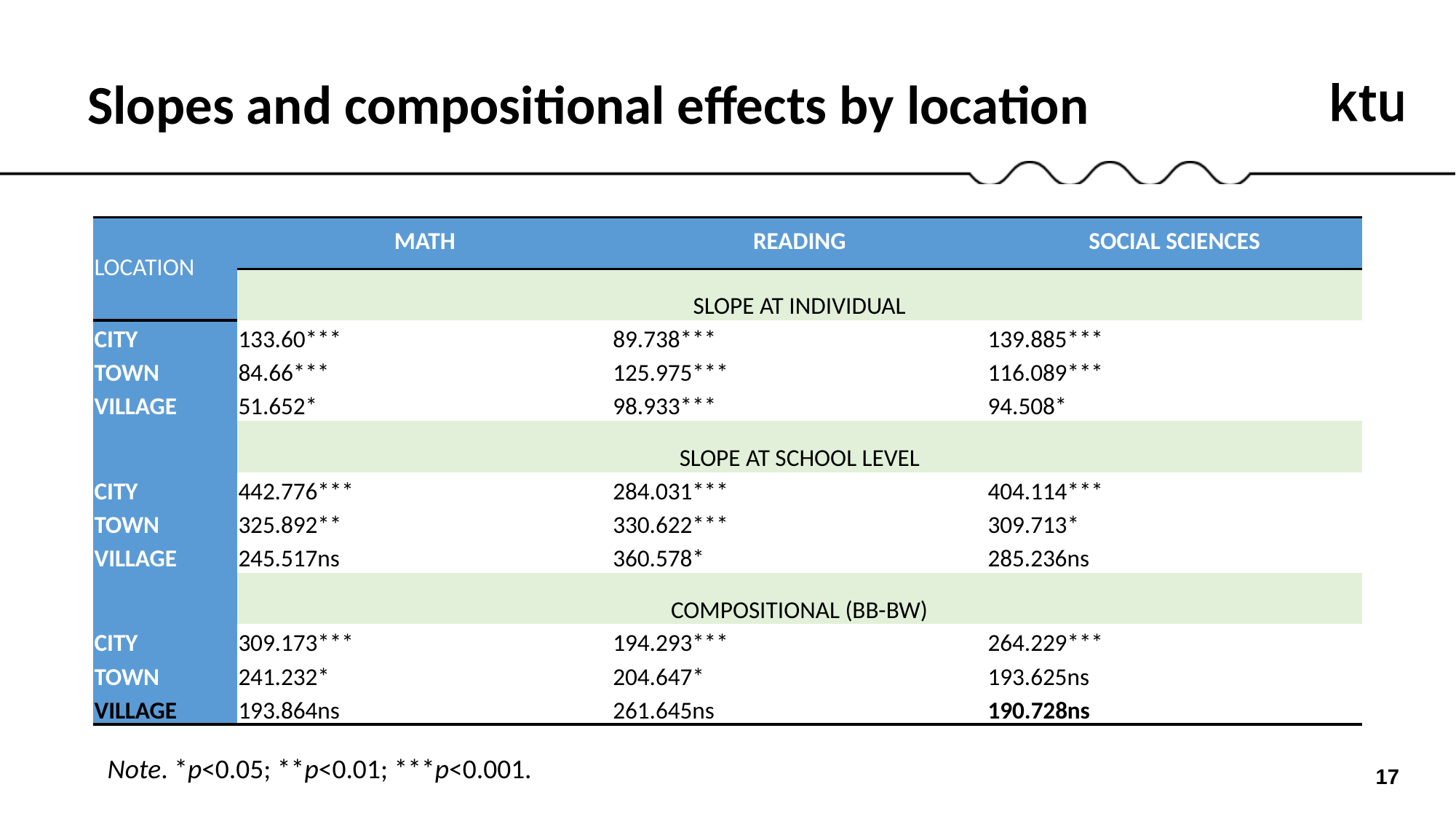

Slopes and compositional effects by location
| LOCATION | MATH | READING | SOCIAL SCIENCES |
| --- | --- | --- | --- |
|  | SLOPE AT INDIVIDUAL |  |  |
| CITY | 133.60\*\*\* | 89.738\*\*\* | 139.885\*\*\* |
| TOWN | 84.66\*\*\* | 125.975\*\*\* | 116.089\*\*\* |
| VILLAGE | 51.652\* | 98.933\*\*\* | 94.508\* |
|  | SLOPE AT SCHOOL LEVEL |  |  |
| CITY | 442.776\*\*\* | 284.031\*\*\* | 404.114\*\*\* |
| TOWN | 325.892\*\* | 330.622\*\*\* | 309.713\* |
| VILLAGE | 245.517ns | 360.578\* | 285.236ns |
|  | COMPOSITIONAL (BB-BW) |  |  |
| CITY | 309.173\*\*\* | 194.293\*\*\* | 264.229\*\*\* |
| TOWN | 241.232\* | 204.647\* | 193.625ns |
| VILLAGE | 193.864ns | 261.645ns | 190.728ns |
Note. *p<0.05; **p<0.01; ***p<0.001.